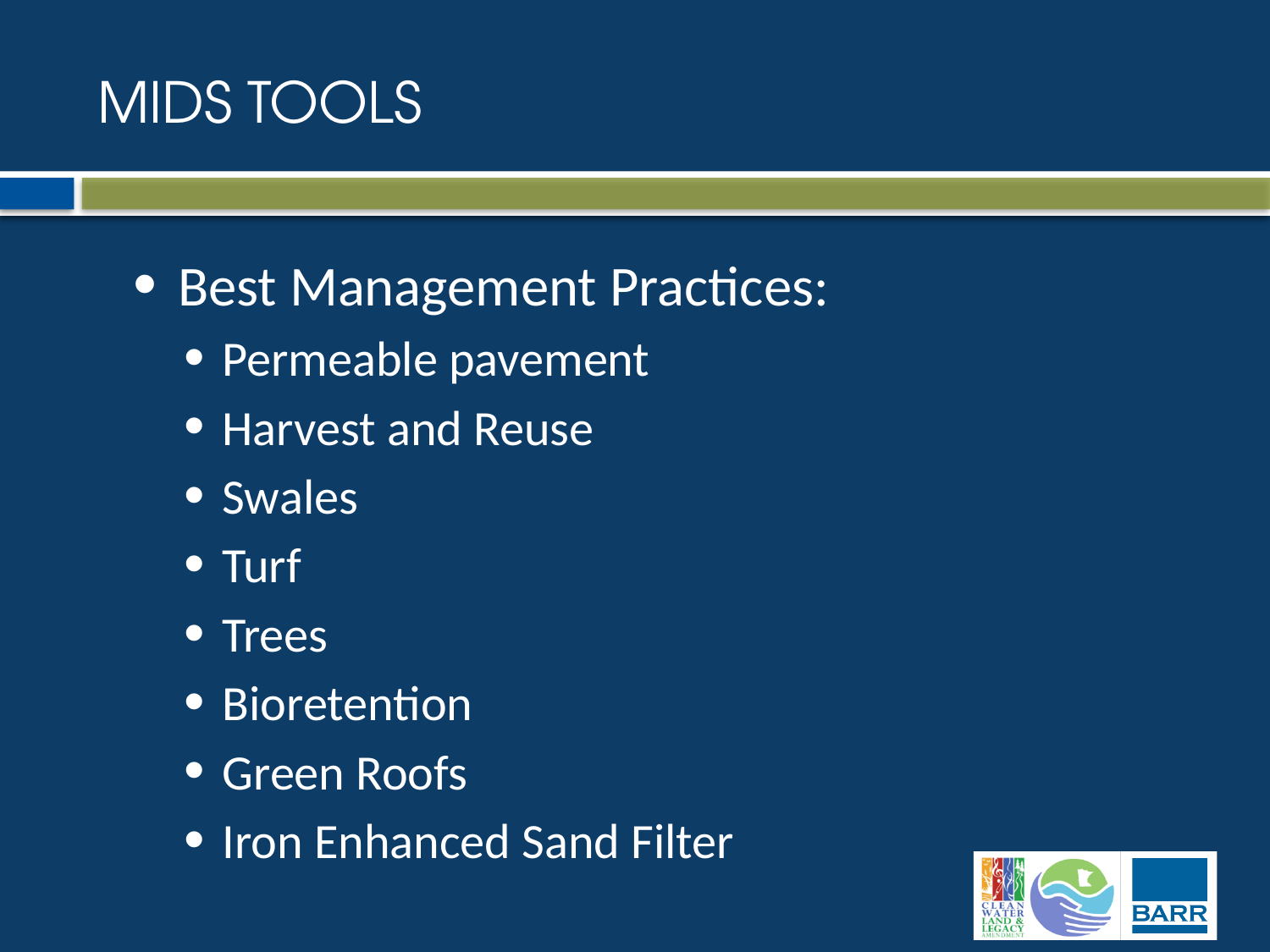

# MIDS TOOLS
Best Management Practices:
Permeable pavement
Harvest and Reuse
Swales
Turf
Trees
Bioretention
Green Roofs
Iron Enhanced Sand Filter